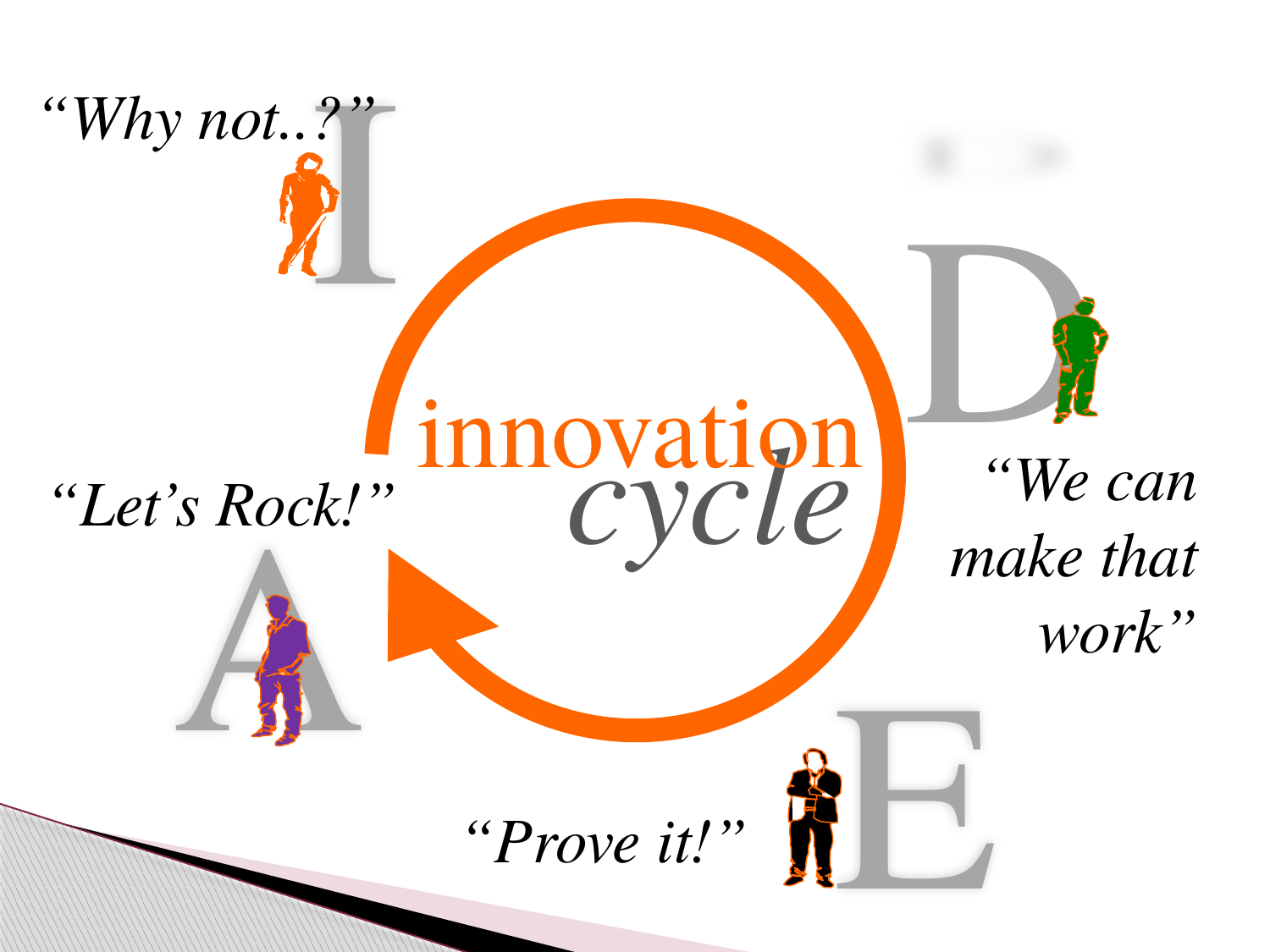

I
“Why not..?”
D

innovation
cycle
“We can make that work”
“Let’s Rock!”
A

E

“Prove it!”